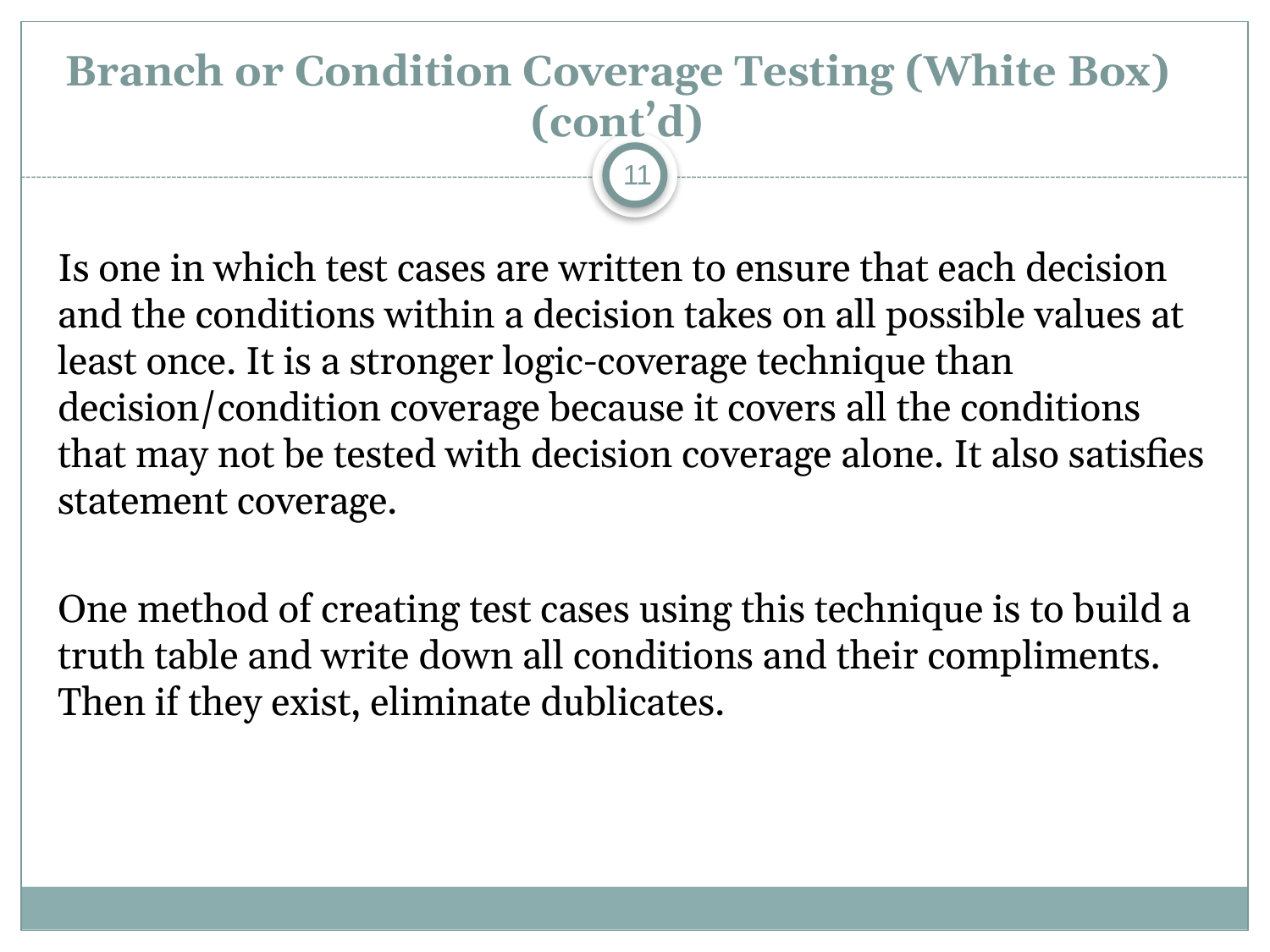

# Branch or Condition Coverage Testing (White Box) (cont’d)
11
Is one in which test cases are written to ensure that each decision and the conditions within a decision takes on all possible values at least once. It is a stronger logic-coverage technique than decision/condition coverage because it covers all the conditions that may not be tested with decision coverage alone. It also satisfies statement coverage.

One method of creating test cases using this technique is to build a truth table and write down all conditions and their compliments. Then if they exist, eliminate dublicates.